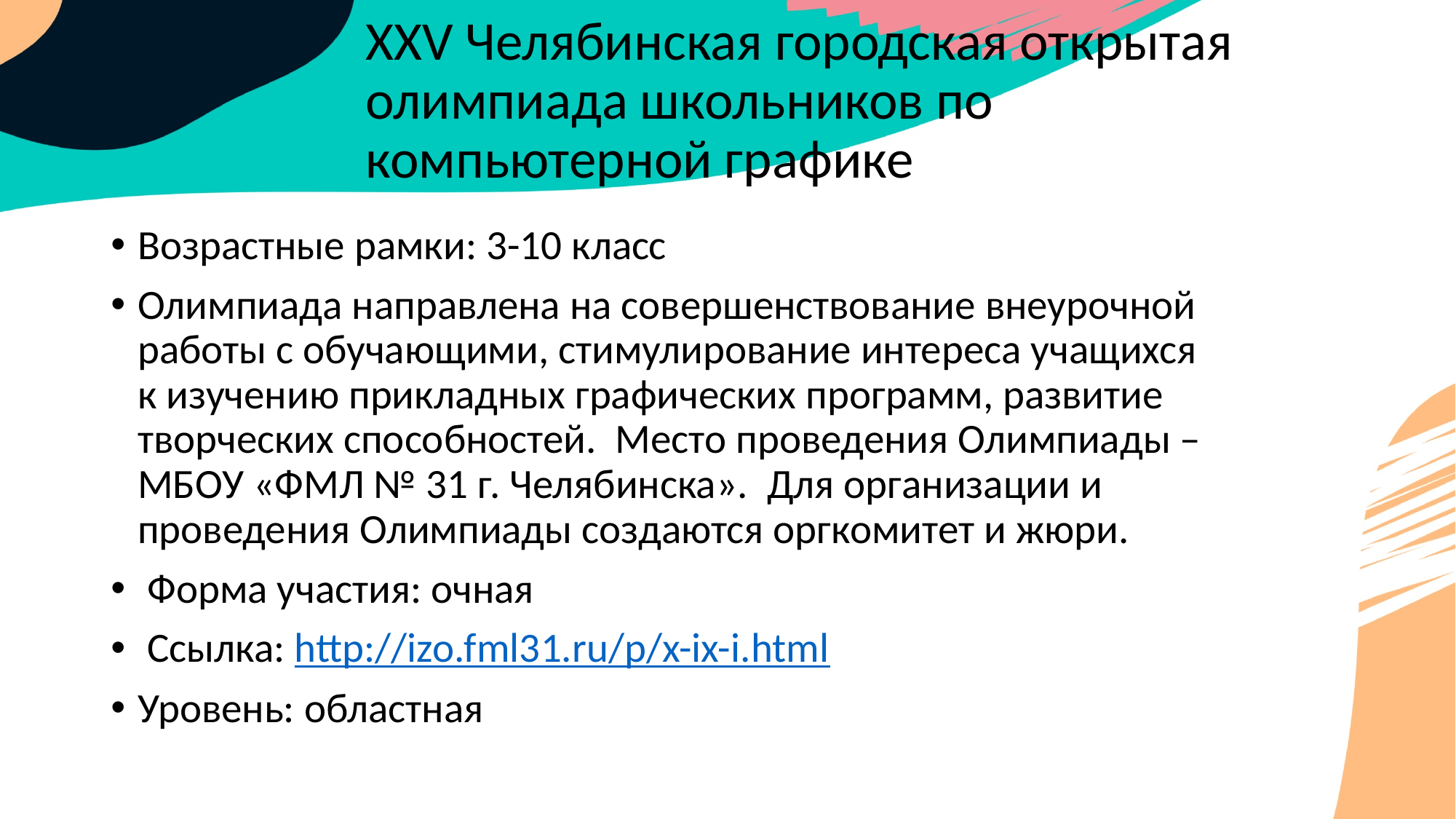

# XXV Челябинская городская открытая олимпиада школьников по компьютерной графике
Возрастные рамки: 3-10 класс
Олимпиада направлена на совершенствование внеурочной работы с обучающими, стимулирование интереса учащихся к изучению прикладных графических программ, развитие творческих способностей.  Место проведения Олимпиады – МБОУ «ФМЛ № 31 г. Челябинска».  Для организации и проведения Олимпиады создаются оргкомитет и жюри.
 Форма участия: очная
 Ссылка: http://izo.fml31.ru/p/x-ix-i.html
Уровень: областная